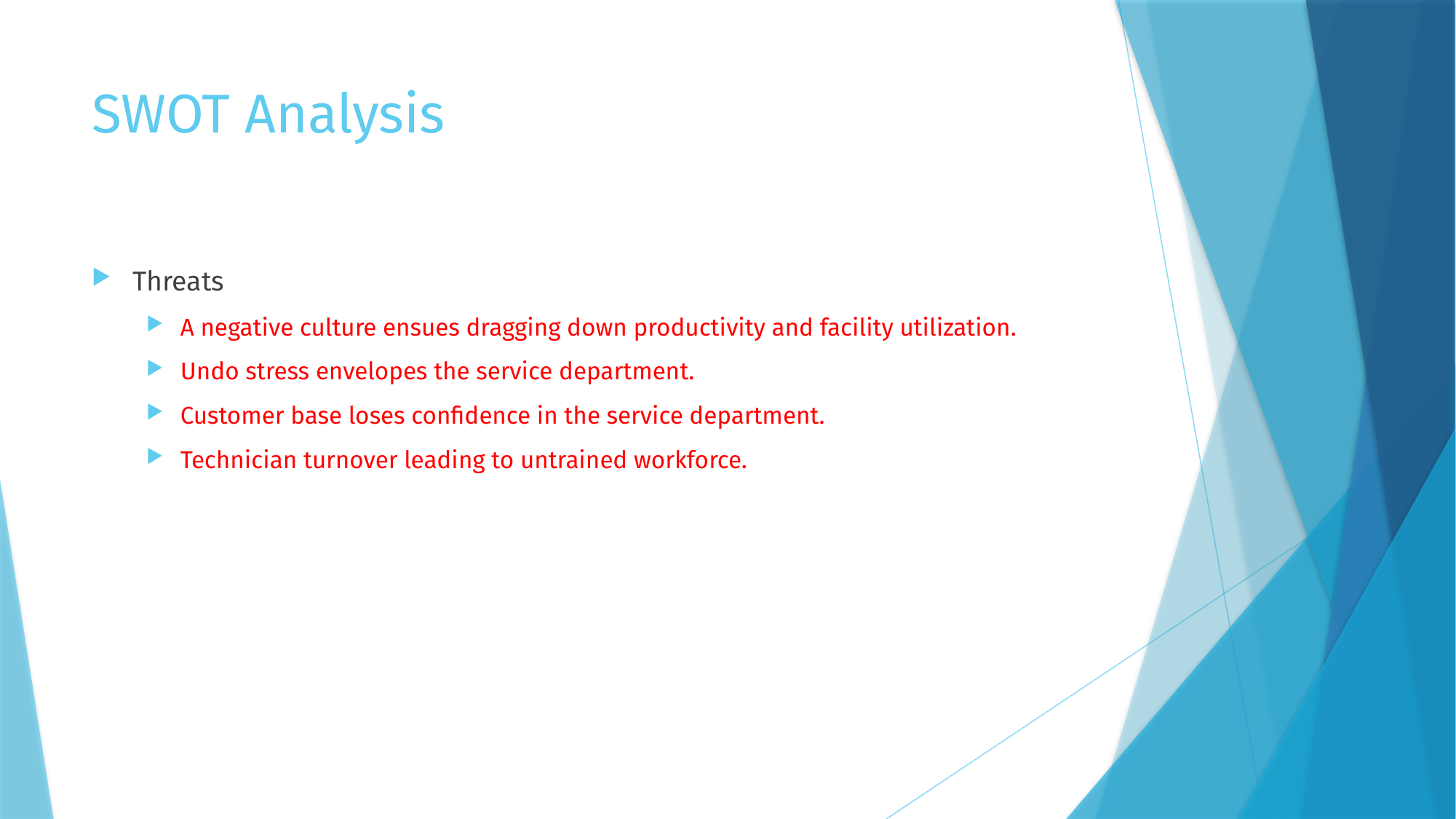

# SWOT Analysis
Threats
A negative culture ensues dragging down productivity and facility utilization.
Undo stress envelopes the service department.
Customer base loses confidence in the service department.
Technician turnover leading to untrained workforce.